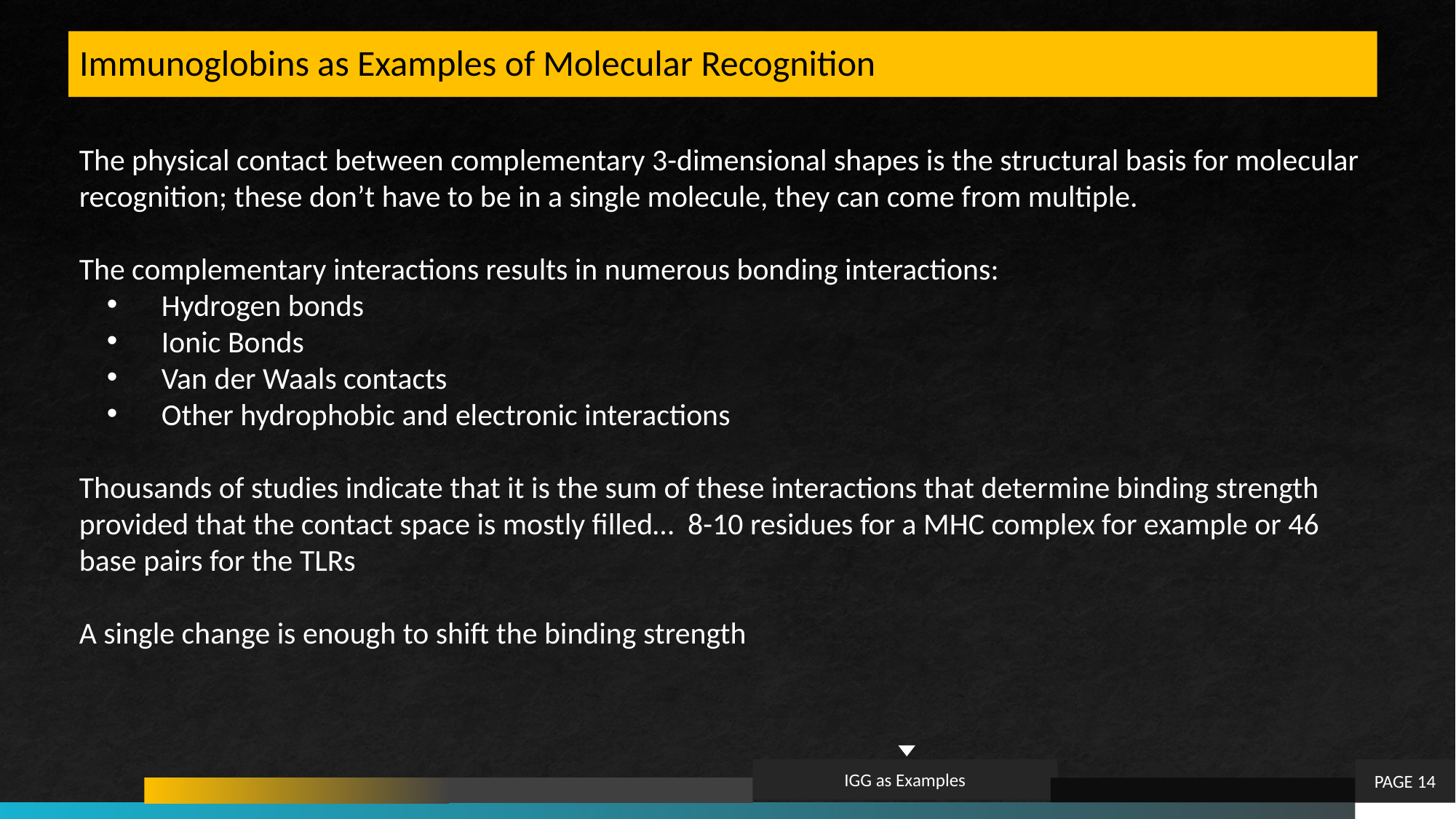

# Immunoglobins as Examples of Molecular Recognition
The physical contact between complementary 3-dimensional shapes is the structural basis for molecular recognition; these don’t have to be in a single molecule, they can come from multiple.

The complementary interactions results in numerous bonding interactions:
Hydrogen bonds
Ionic Bonds
Van der Waals contacts
Other hydrophobic and electronic interactions

Thousands of studies indicate that it is the sum of these interactions that determine binding strength provided that the contact space is mostly filled…  8-10 residues for a MHC complex for example or 46 base pairs for the TLRs

A single change is enough to shift the binding strength

IGG as Examples
PAGE 14